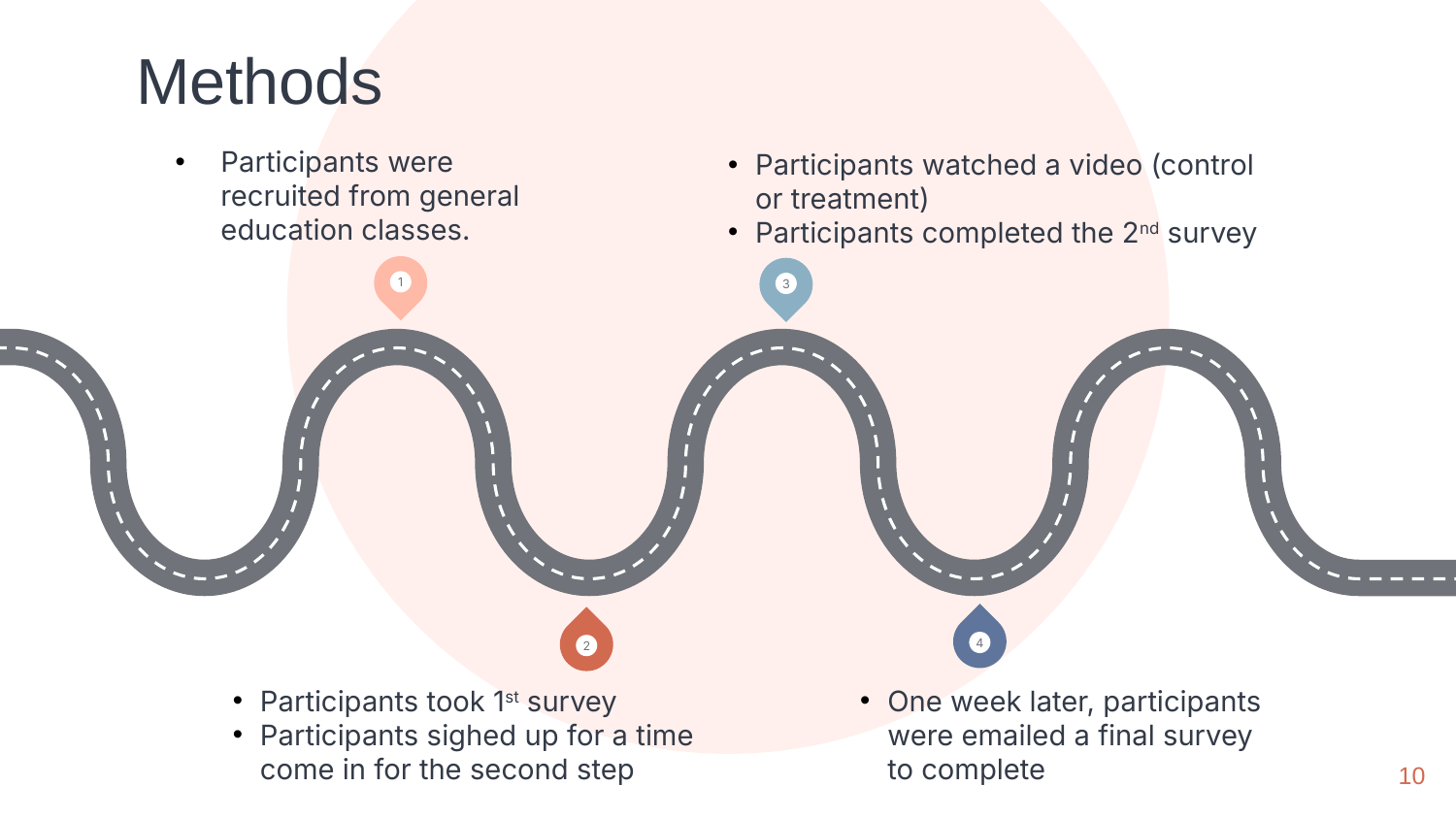

Methods
Participants watched a video (control or treatment)
Participants completed the 2nd survey
Participants were recruited from general education classes.

1

3

4

2
Participants took 1st survey
Participants sighed up for a time come in for the second step
One week later, participants were emailed a final survey to complete
10